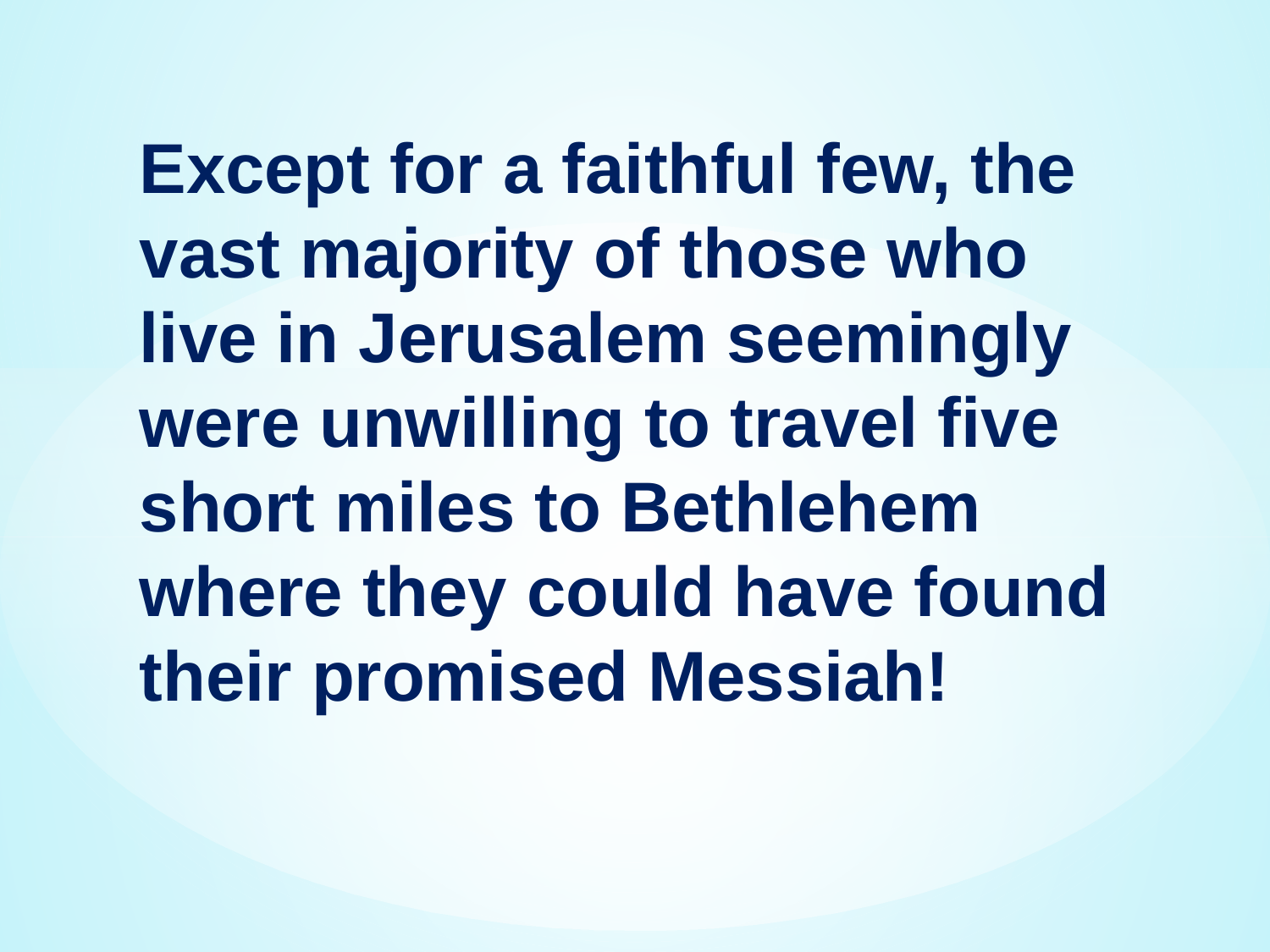

Except for a faithful few, the vast majority of those who live in Jerusalem seemingly were unwilling to travel five short miles to Bethlehem where they could have found their promised Messiah!